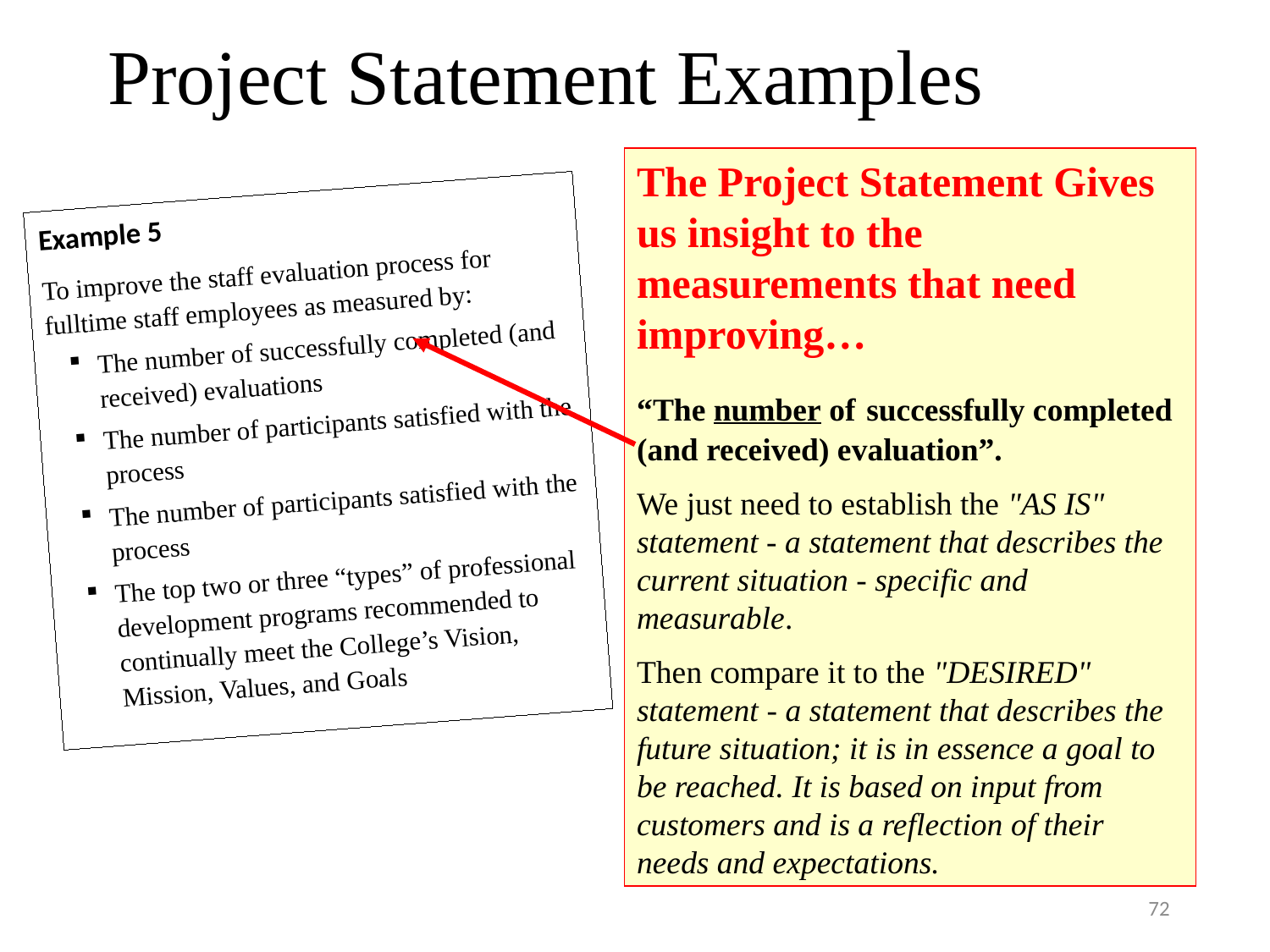

# Project Statement Examples
The Project Statement Gives us insight to the measurements that need improving…
“The number of successfully completed (and received) evaluation”.
We just need to establish the "AS IS" statement - a statement that describes the current situation - specific and measurable.
Then compare it to the "DESIRED" statement - a statement that describes the future situation; it is in essence a goal to be reached. It is based on input from customers and is a reflection of their needs and expectations.
Example 5
To improve the staff evaluation process for fulltime staff employees as measured by:
The number of successfully completed (and received) evaluations
The number of participants satisfied with the process
The number of participants satisfied with the process
The top two or three “types” of professional development programs recommended to continually meet the College’s Vision, Mission, Values, and Goals

72